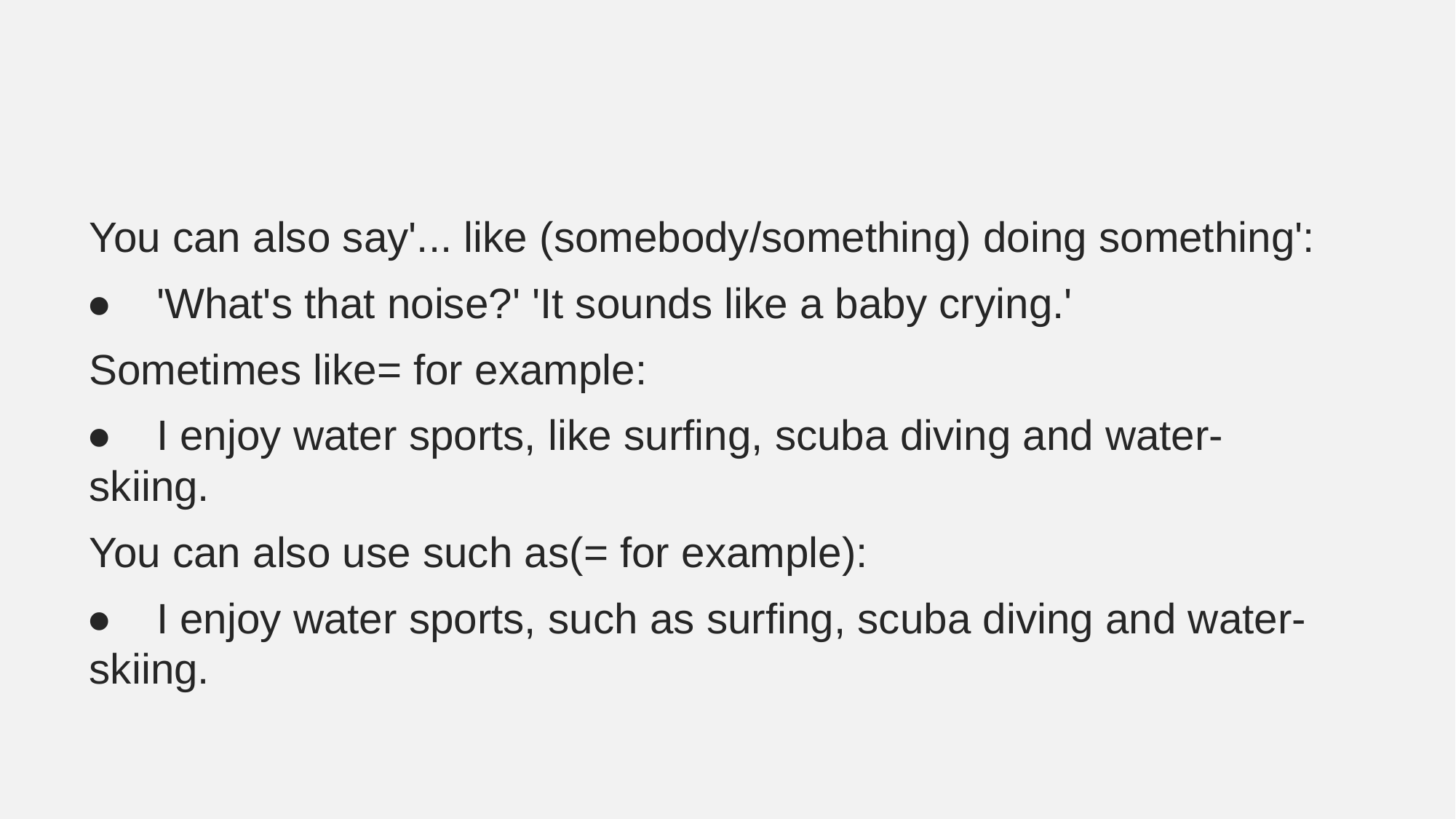

#
You can also say'... like (somebody/something) doing something':
⦁    'What's that noise?' 'It sounds like a baby crying.'
Sometimes like= for example:
⦁    I enjoy water sports, like surfing, scuba diving and water-skiing.
You can also use such as(= for example):
⦁    I enjoy water sports, such as surfing, scuba diving and water-skiing.